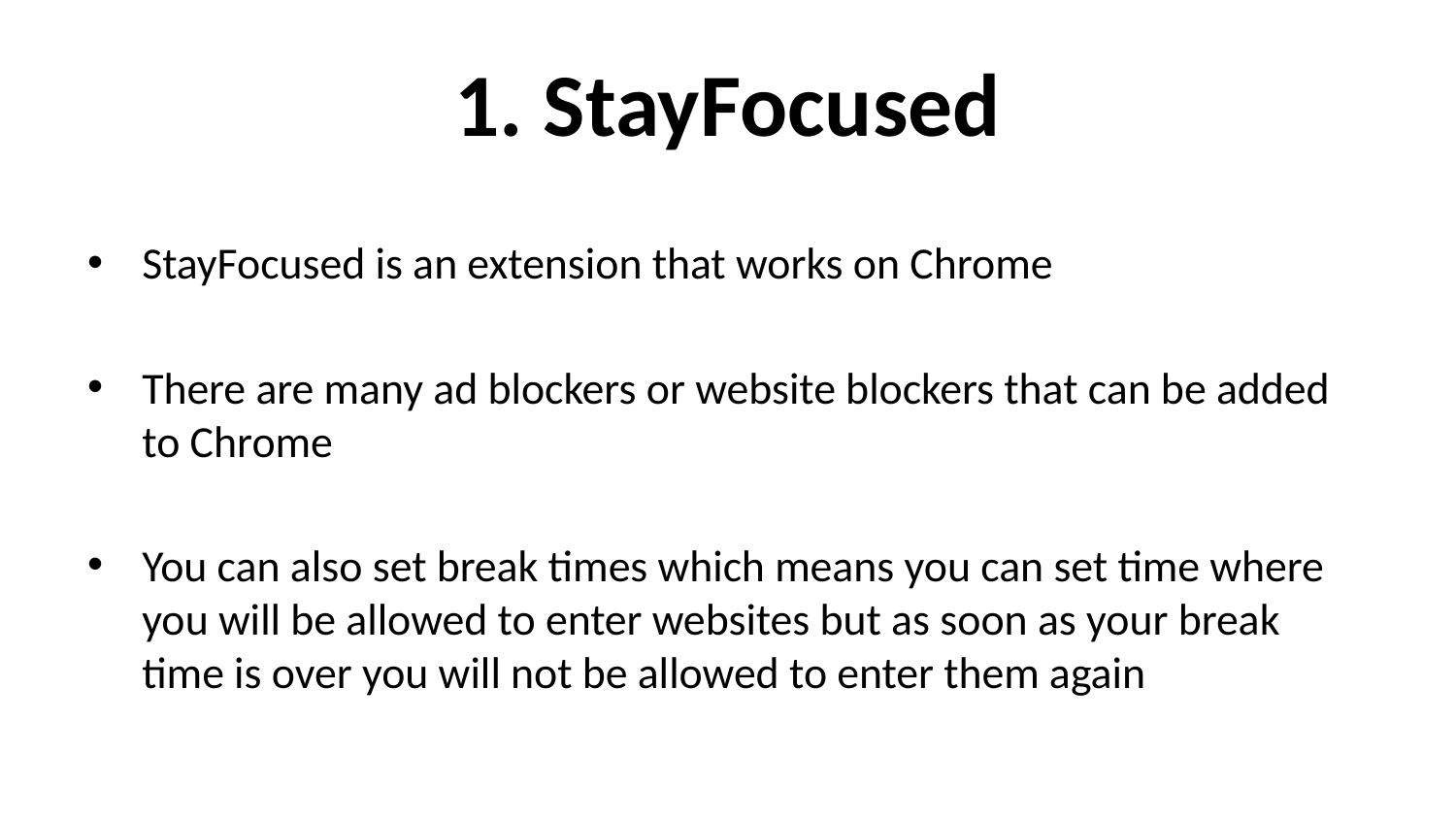

# 1. StayFocused
StayFocused is an extension that works on Chrome

There are many ad blockers or website blockers that can be added to Chrome

You can also set break times which means you can set time where you will be allowed to enter websites but as soon as your break time is over you will not be allowed to enter them again